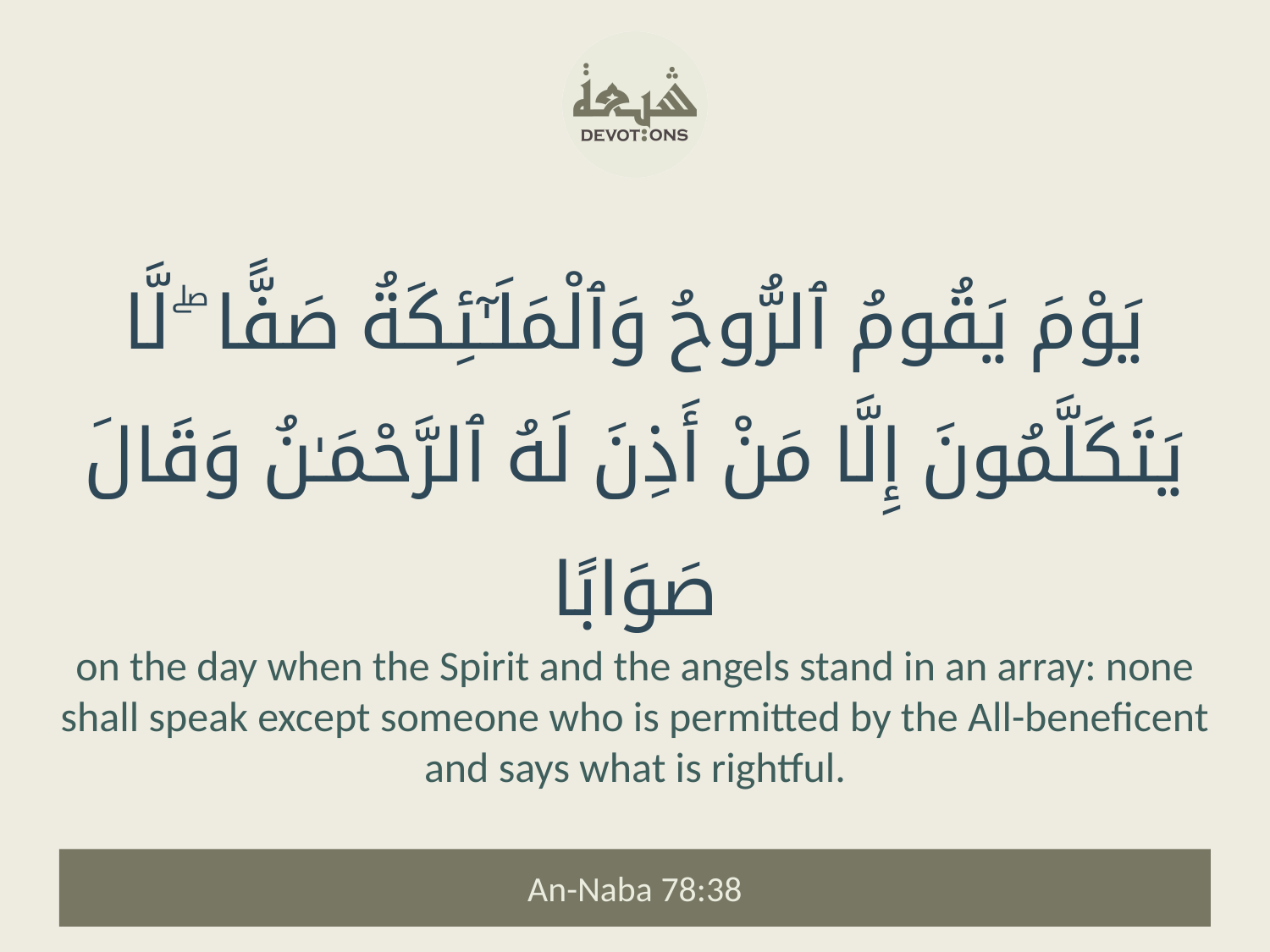

يَوْمَ يَقُومُ ٱلرُّوحُ وَٱلْمَلَـٰٓئِكَةُ صَفًّا ۖ لَّا يَتَكَلَّمُونَ إِلَّا مَنْ أَذِنَ لَهُ ٱلرَّحْمَـٰنُ وَقَالَ صَوَابًا
on the day when the Spirit and the angels stand in an array: none shall speak except someone who is permitted by the All-beneficent and says what is rightful.
An-Naba 78:38